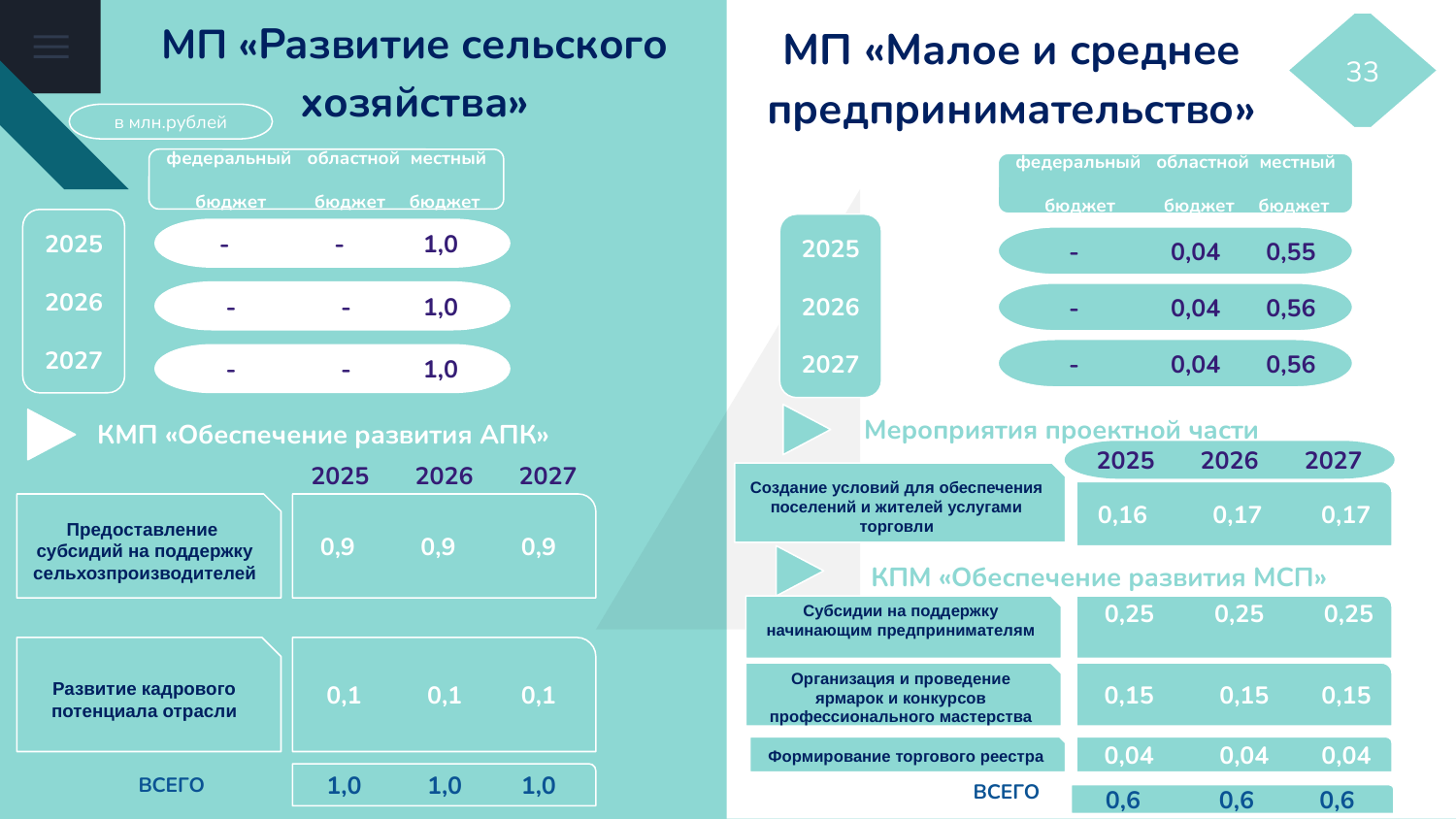

МП «Малое и среднее предпринимательство»
федеральный   областной  местный
      бюджет          бюджет     бюджет
2024

2025

2026

МП «Развитие сельского хозяйства»
33
в млн.рублей
федеральный   областной  местный
      бюджет          бюджет     бюджет
федеральный   областной  местный
      бюджет          бюджет     бюджет

2025

2026

2027
2025

2026

2027
     -                -            1,0
      -              0,04       0,55
      -                -           1,0
      -              0,04       0,56
      -              0,04       0,56
      -                -           1,0
Мероприятия проектной части
КМП «Обеспечение развития АПК»

2025       2026       2027
2025       2026       2027
Создание условий для обеспечения поселений и жителей услугами торговли
 0,16          0,17         0,17
  0,9          0,9          0,9
Предоставление
субсидий на поддержку сельхозпроизводителей
КПМ «Обеспечение развития МСП»

  0,25         0,25         0,25

Субсидии на поддержку начинающим предпринимателям

Развитие кадрового потенциала отрасли

   0,1          0,1         0,1
Организация и проведение ярмарок и конкурсов профессионального мастерства
  0,15          0,15        0,15
Формирование торгового реестра
  0,04          0,04        0,04
ВСЕГО
   1,0          1,0         1,0
ВСЕГО
   0,6            0,6          0,6